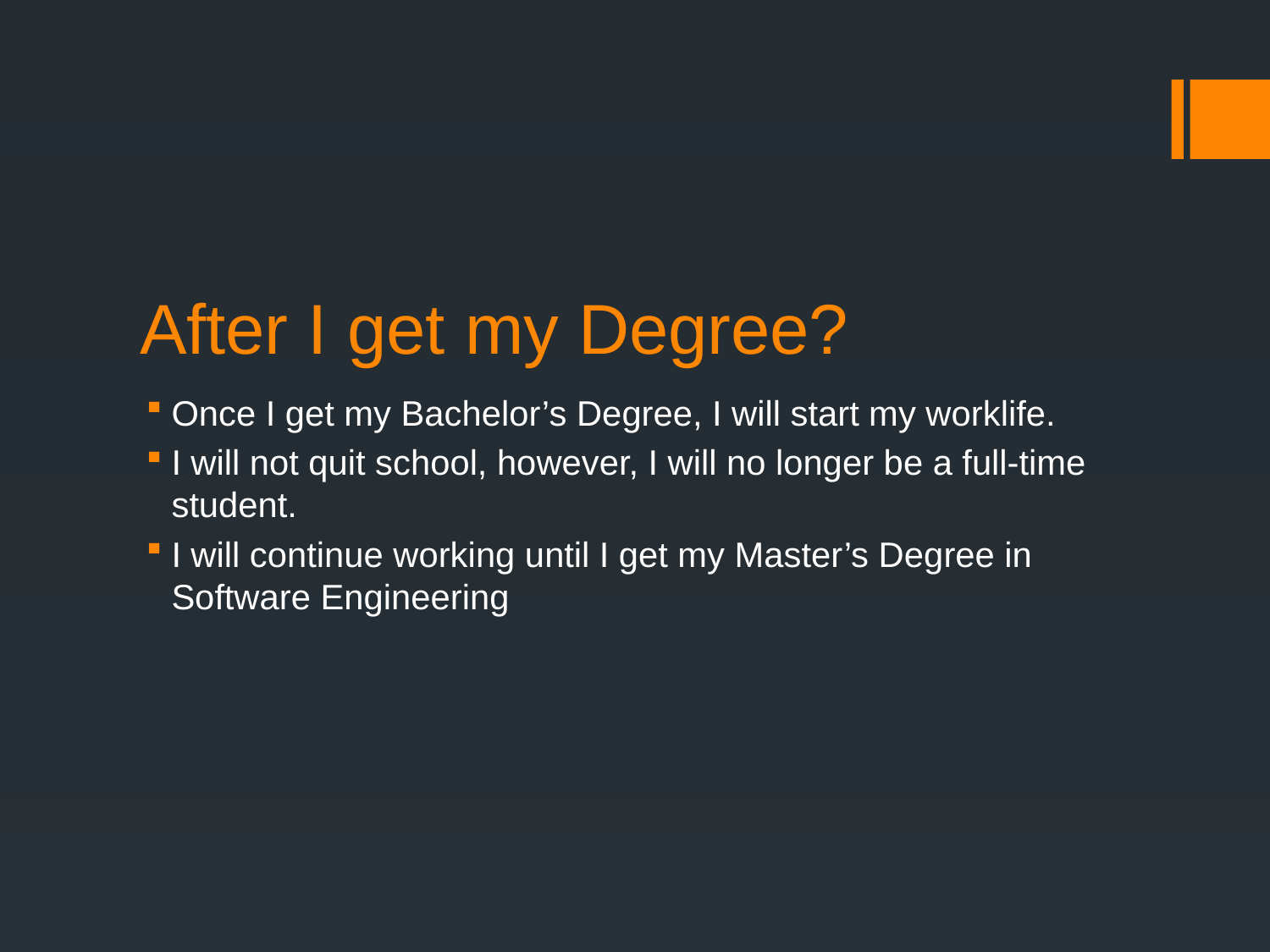

# After I get my Degree?
Once I get my Bachelor’s Degree, I will start my worklife.
I will not quit school, however, I will no longer be a full-time student.
I will continue working until I get my Master’s Degree in Software Engineering